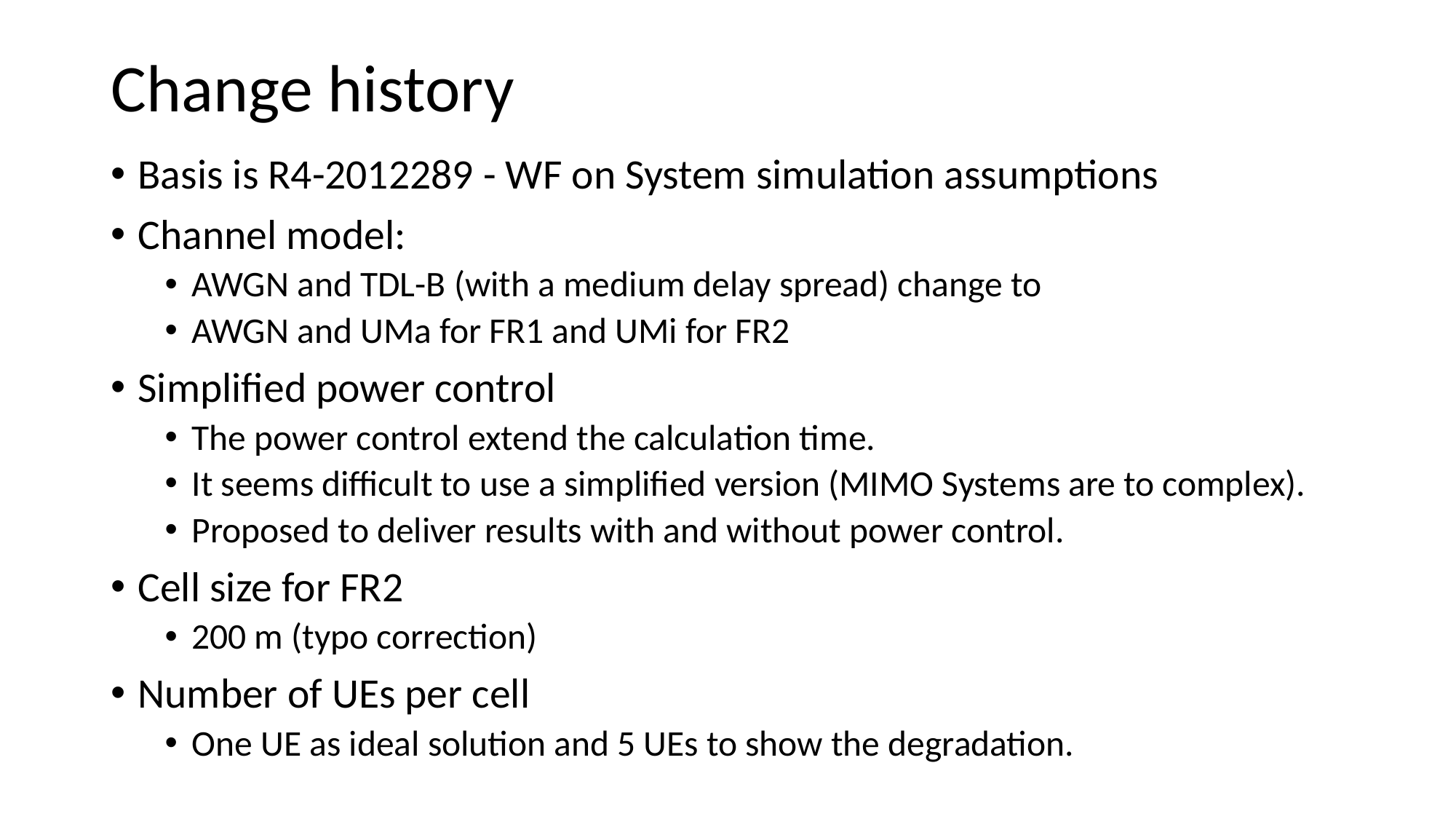

# Change history
Basis is R4-2012289 - WF on System simulation assumptions
Channel model:
AWGN and TDL-B (with a medium delay spread) change to
AWGN and UMa for FR1 and UMi for FR2
Simplified power control
The power control extend the calculation time.
It seems difficult to use a simplified version (MIMO Systems are to complex).
Proposed to deliver results with and without power control.
Cell size for FR2
200 m (typo correction)
Number of UEs per cell
One UE as ideal solution and 5 UEs to show the degradation.